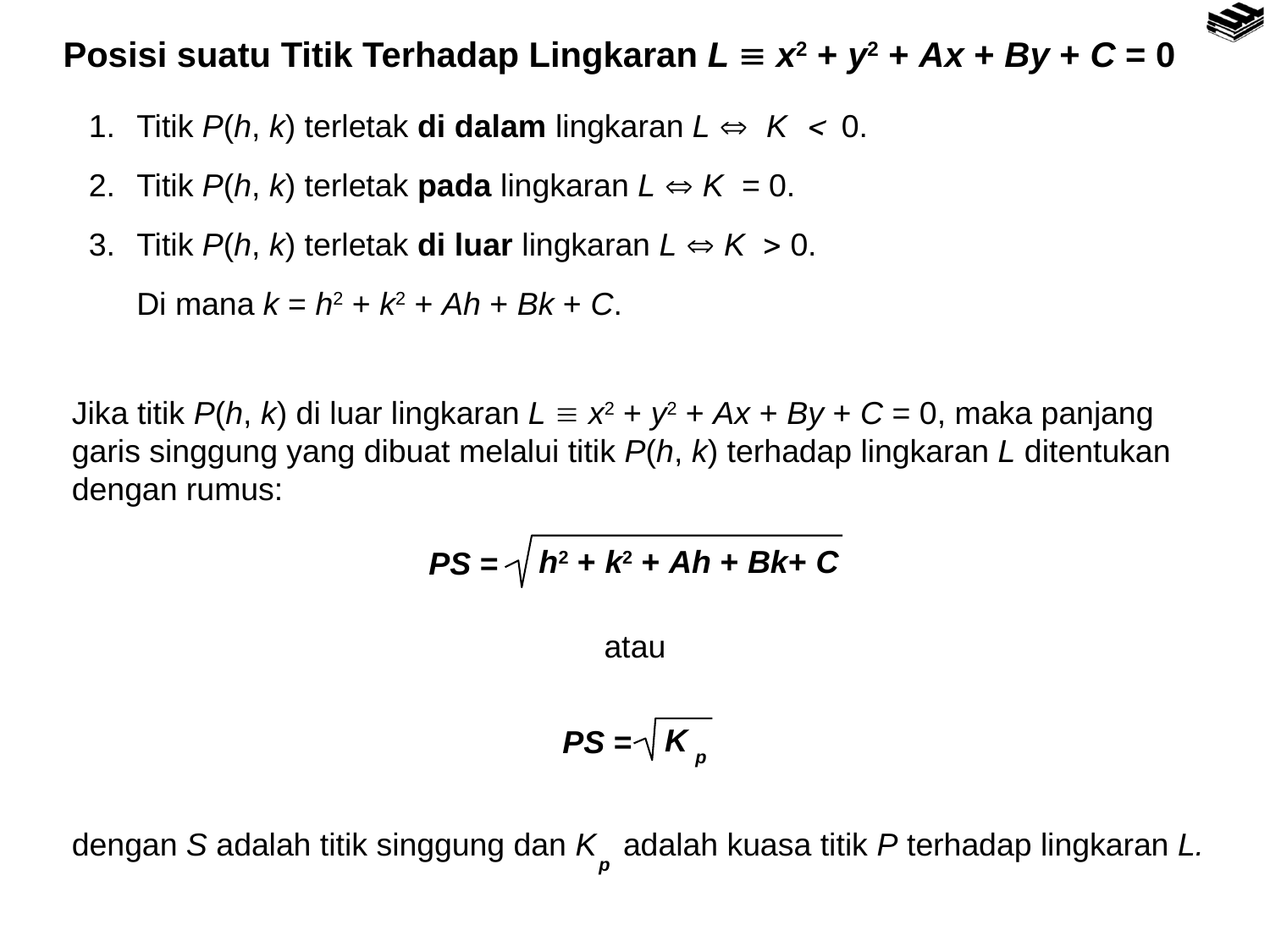

Posisi suatu Titik Terhadap Lingkaran L ≡ x2 + y2 + Ax + By + C = 0
Titik P(h, k) terletak di dalam lingkaran L ⇔  K  <  0.
Titik P(h, k) terletak pada lingkaran L ⇔ K  = 0.
Titik P(h, k) terletak di luar lingkaran L ⇔ K  > 0.
	Di mana k = h2 + k2 + Ah + Bk + C.
Jika titik P(h, k) di luar lingkaran L ≡ x2 + y2 + Ax + By + C = 0, maka panjang garis singgung yang dibuat melalui titik P(h, k) terhadap lingkaran L ditentukan dengan rumus:

dengan S adalah titik singgung dan K   adalah kuasa titik P terhadap lingkaran L.
h2 + k2 + Ah + Bk+ C

PS =
atau
K

p
PS =
p